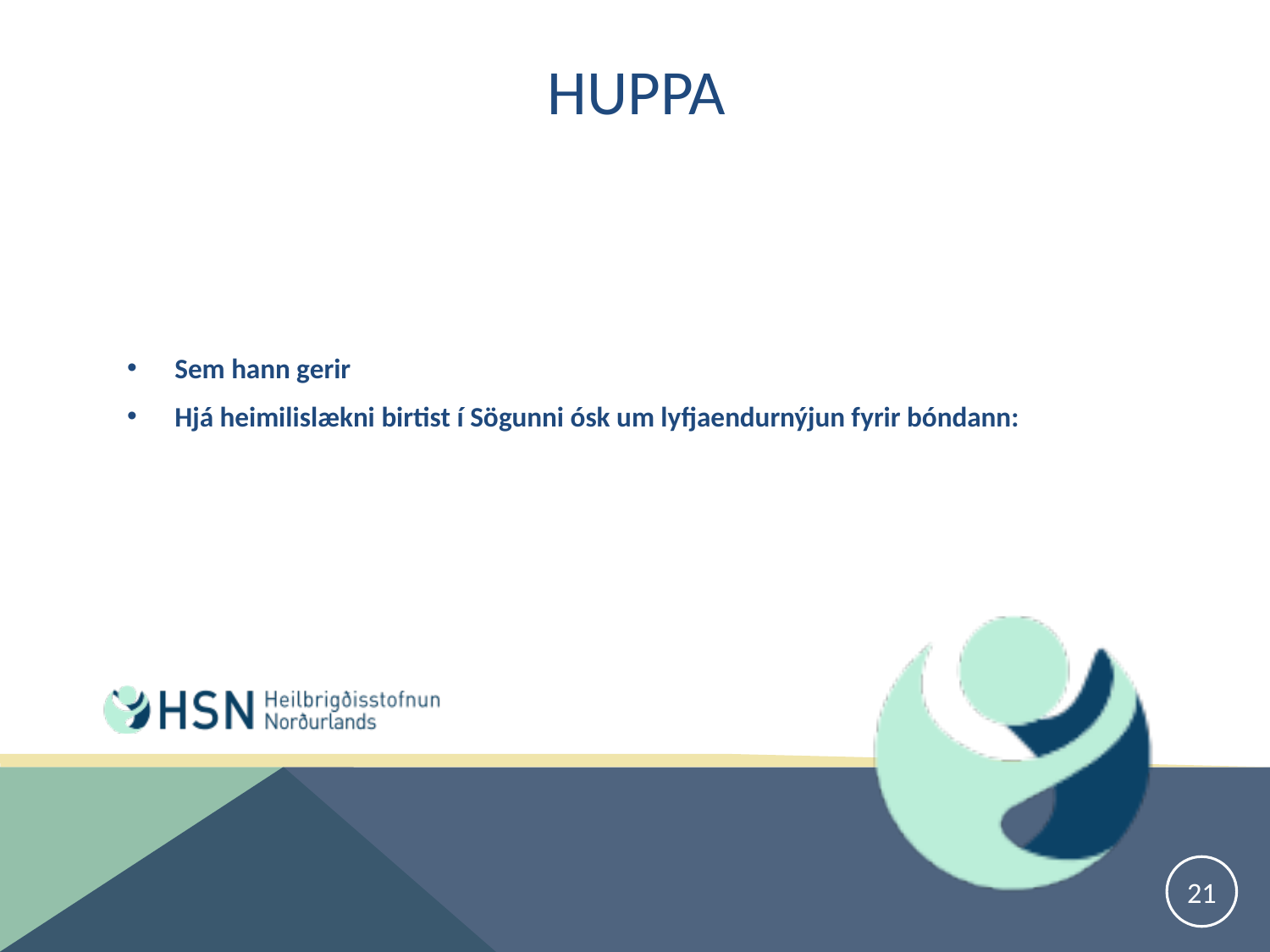

# Huppa

Sem hann gerir
Hjá heimilislækni birtist í Sögunni ósk um lyfjaendurnýjun fyrir bóndann:

21